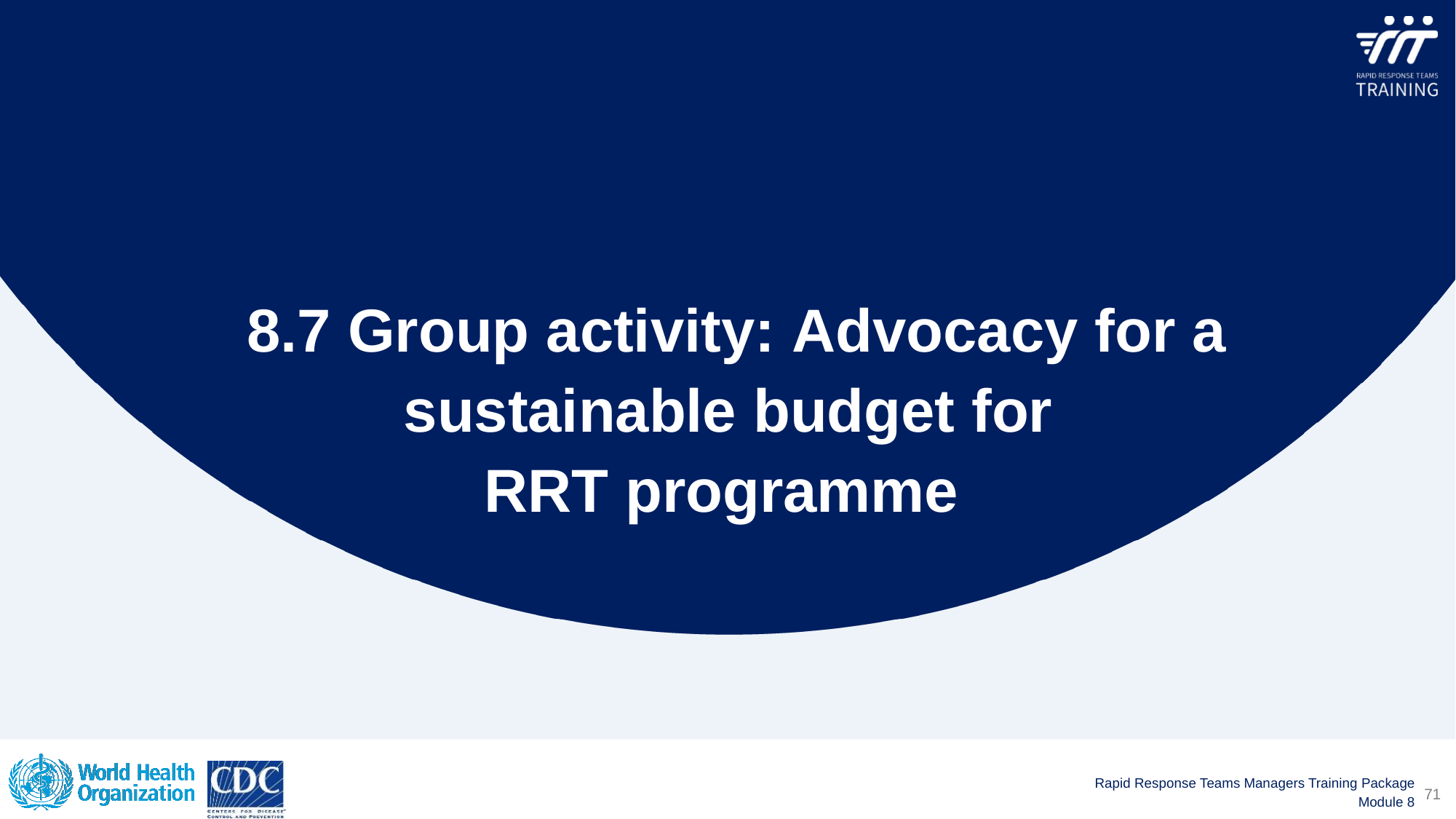

8.7 Group activity: Advocacy for a sustainable budget for
RRT programme

71